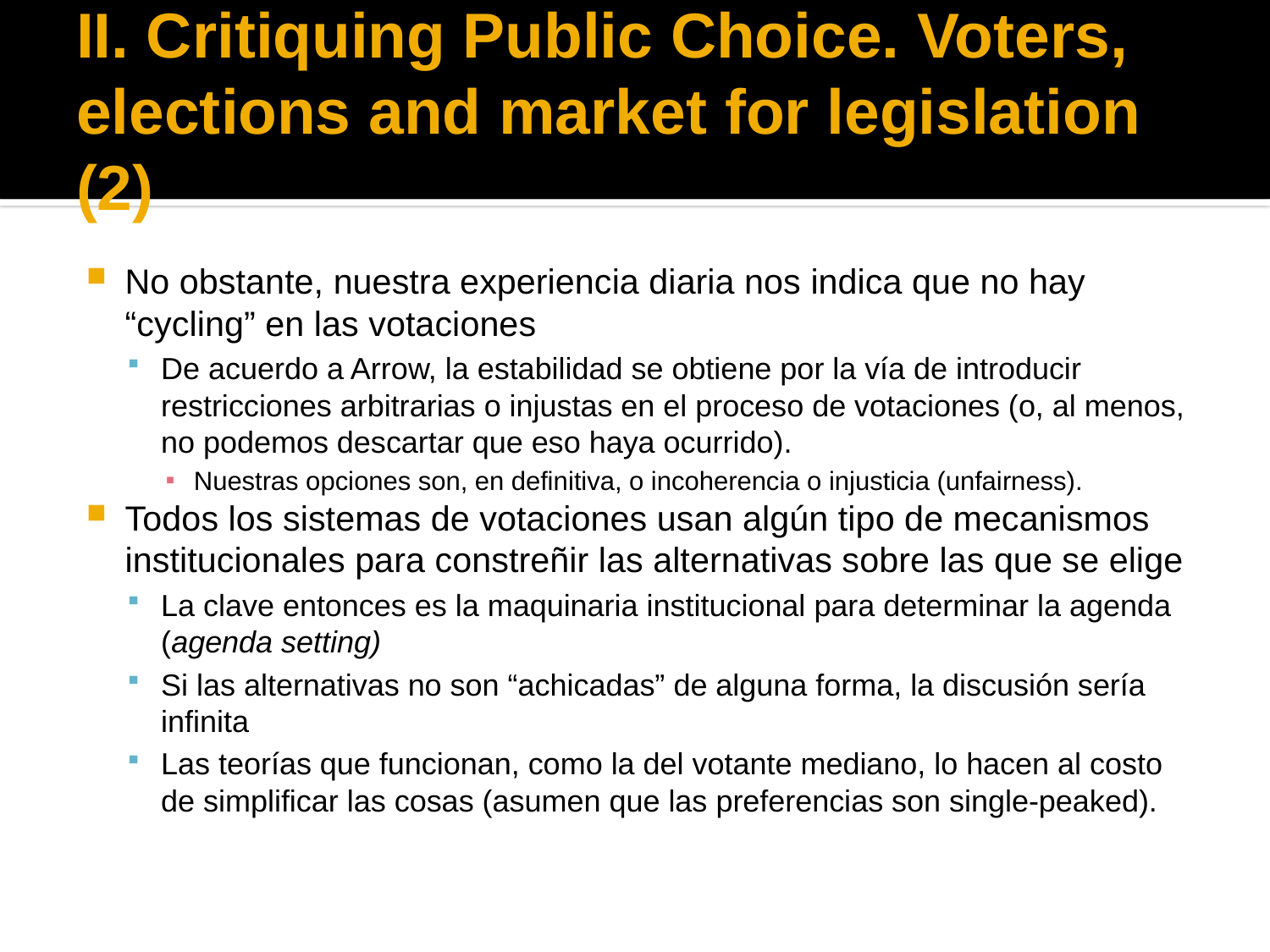

# II. Critiquing Public Choice. Voters, elections and market for legislation (2)
No obstante, nuestra experiencia diaria nos indica que no hay “cycling” en las votaciones
De acuerdo a Arrow, la estabilidad se obtiene por la vía de introducir restricciones arbitrarias o injustas en el proceso de votaciones (o, al menos, no podemos descartar que eso haya ocurrido).
Nuestras opciones son, en definitiva, o incoherencia o injusticia (unfairness).
Todos los sistemas de votaciones usan algún tipo de mecanismos institucionales para constreñir las alternativas sobre las que se elige
La clave entonces es la maquinaria institucional para determinar la agenda (agenda setting)
Si las alternativas no son “achicadas” de alguna forma, la discusión sería infinita
Las teorías que funcionan, como la del votante mediano, lo hacen al costo de simplificar las cosas (asumen que las preferencias son single-peaked).